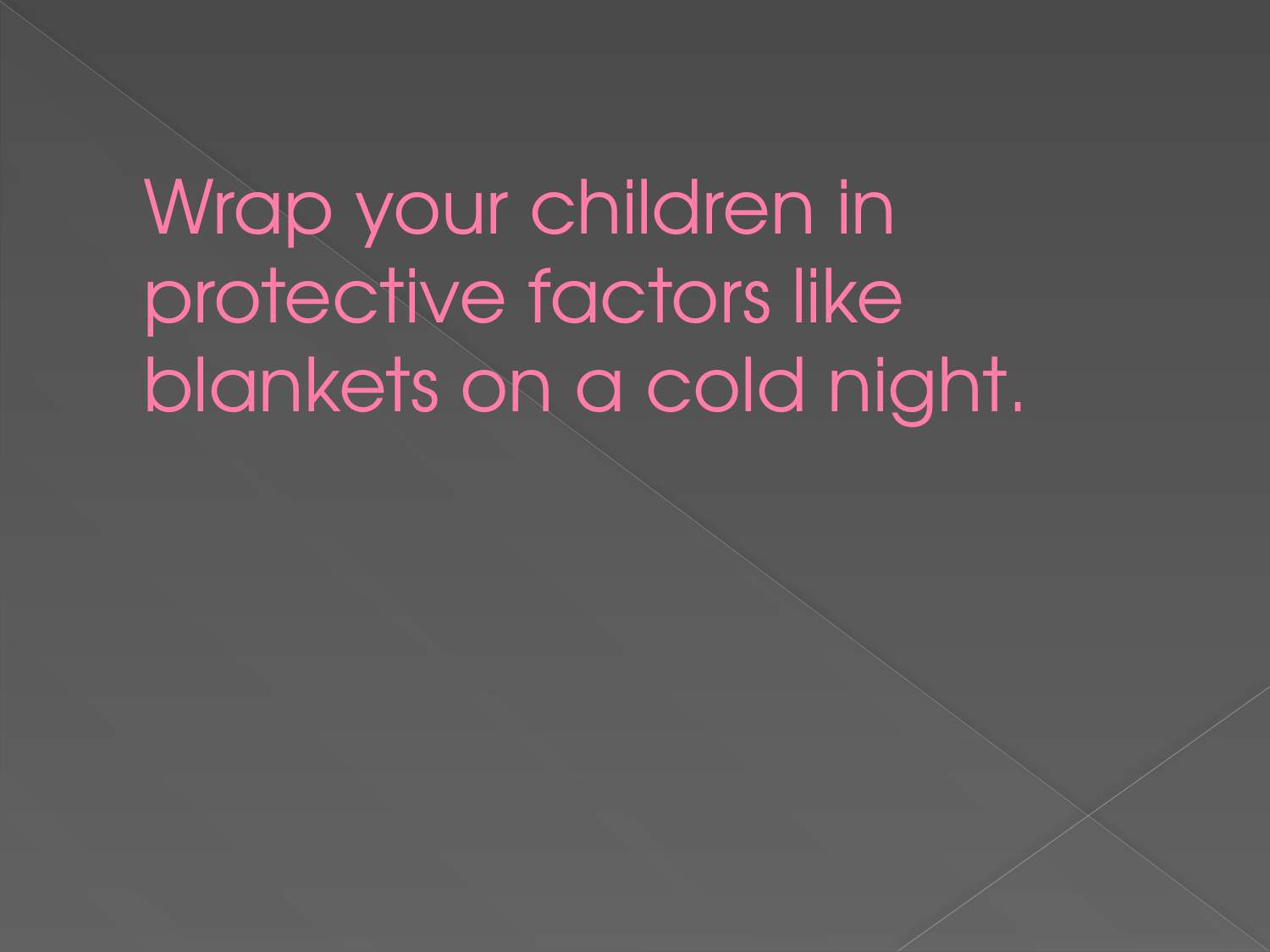

# Wrap your children in protective factors like blankets on a cold night.